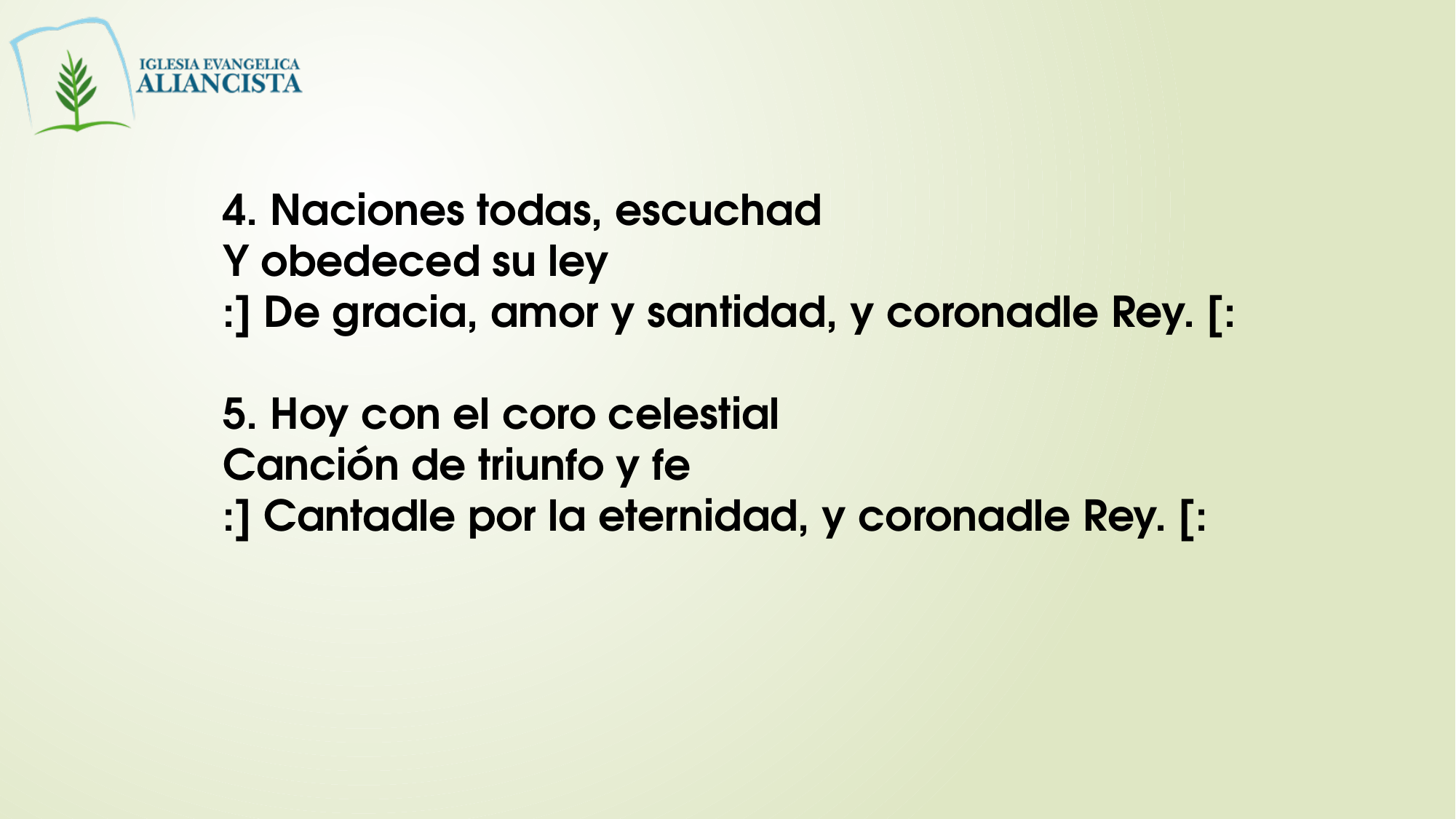

4. Naciones todas, escuchad
Y obedeced su ley
:] De gracia, amor y santidad, y coronadle Rey. [:

5. Hoy con el coro celestial
Canción de triunfo y fe
:] Cantadle por la eternidad, y coronadle Rey. [: